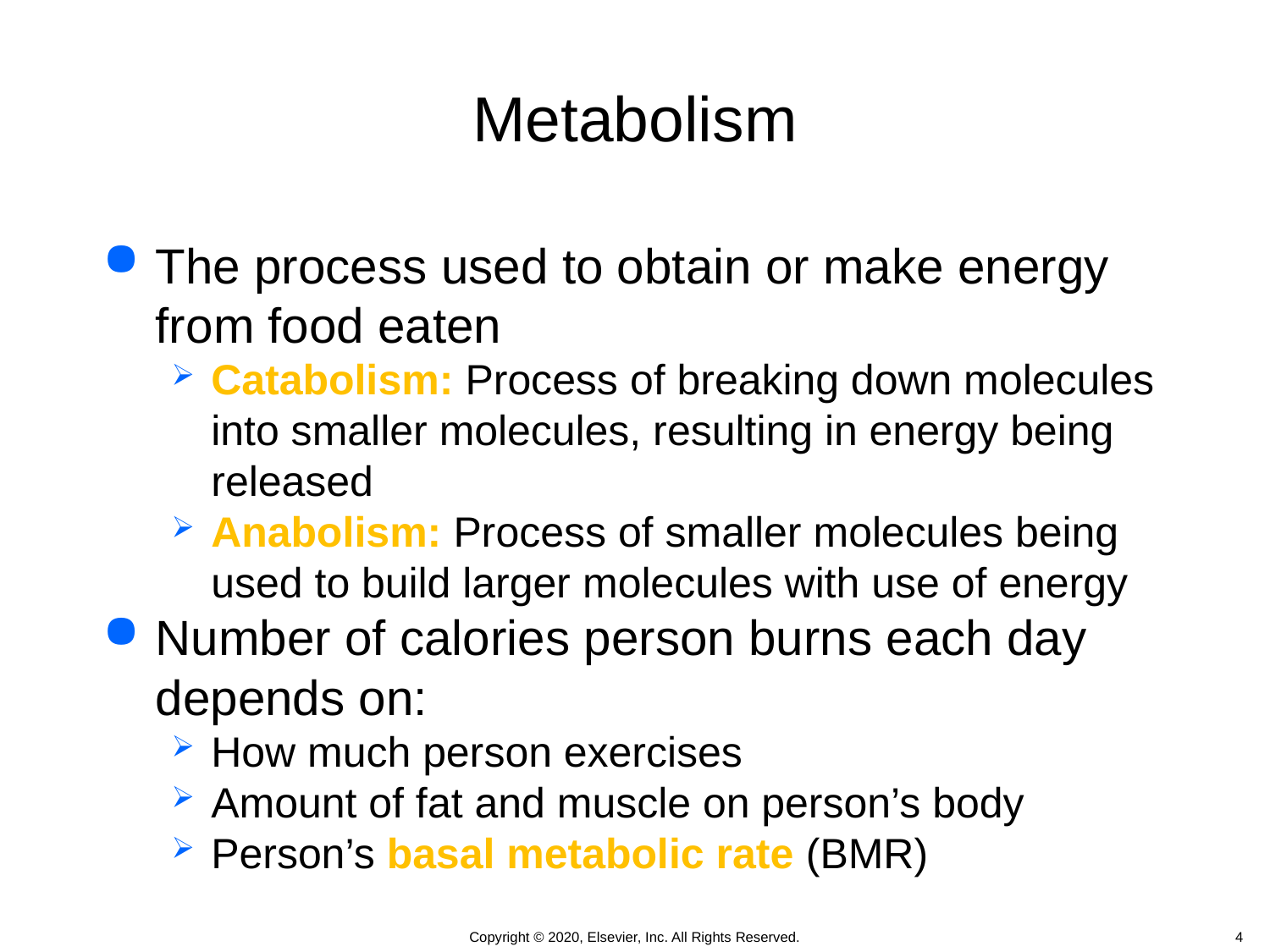

# Metabolism
The process used to obtain or make energy from food eaten
Catabolism: Process of breaking down molecules into smaller molecules, resulting in energy being released
Anabolism: Process of smaller molecules being used to build larger molecules with use of energy
Number of calories person burns each day depends on:
How much person exercises
Amount of fat and muscle on person’s body
Person’s basal metabolic rate (BMR)
 4